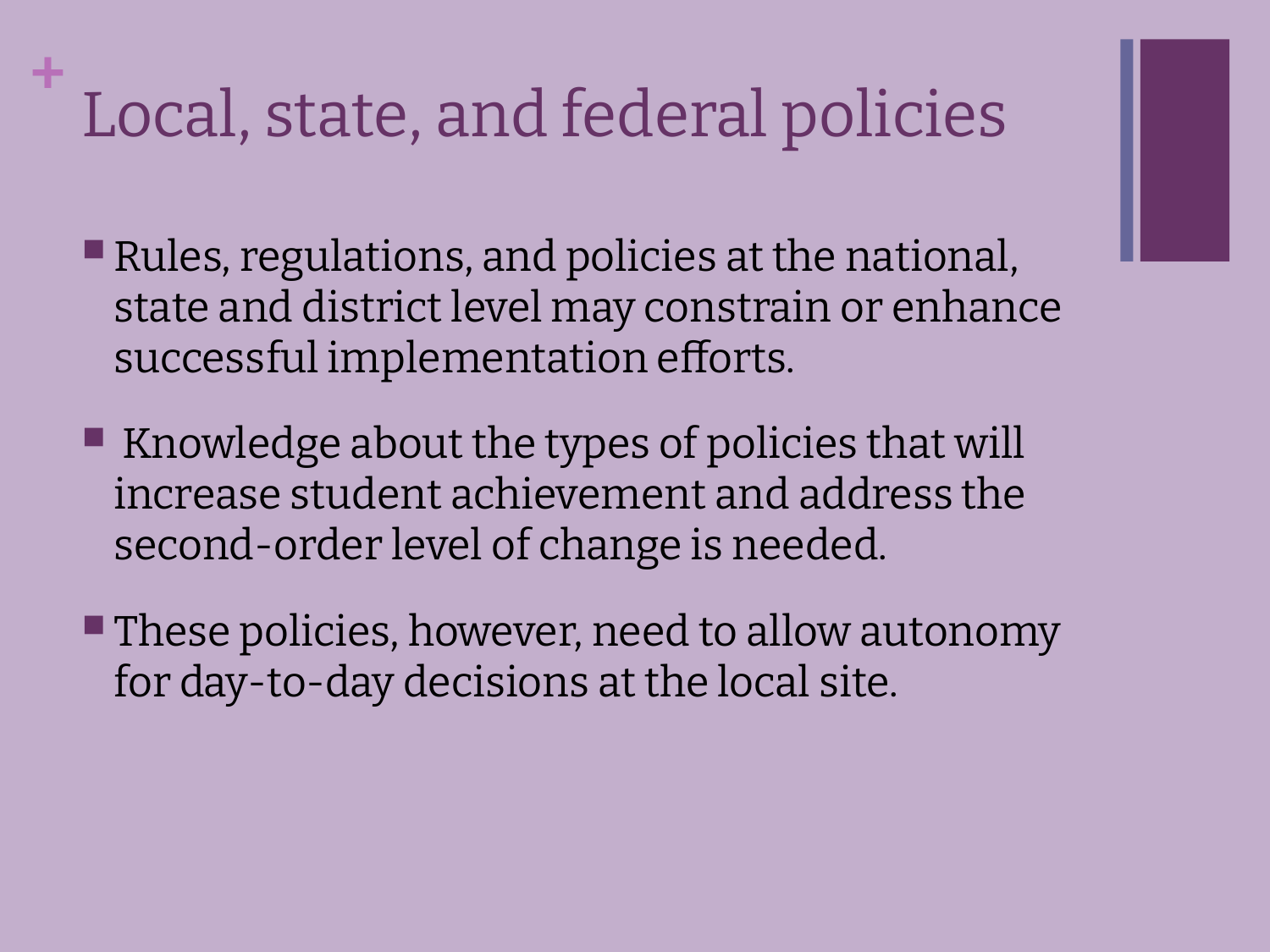

# Local, state, and federal policies
Rules, regulations, and policies at the national, state and district level may constrain or enhance successful implementation efforts.
 Knowledge about the types of policies that will increase student achievement and address the second-order level of change is needed.
These policies, however, need to allow autonomy for day-to-day decisions at the local site.